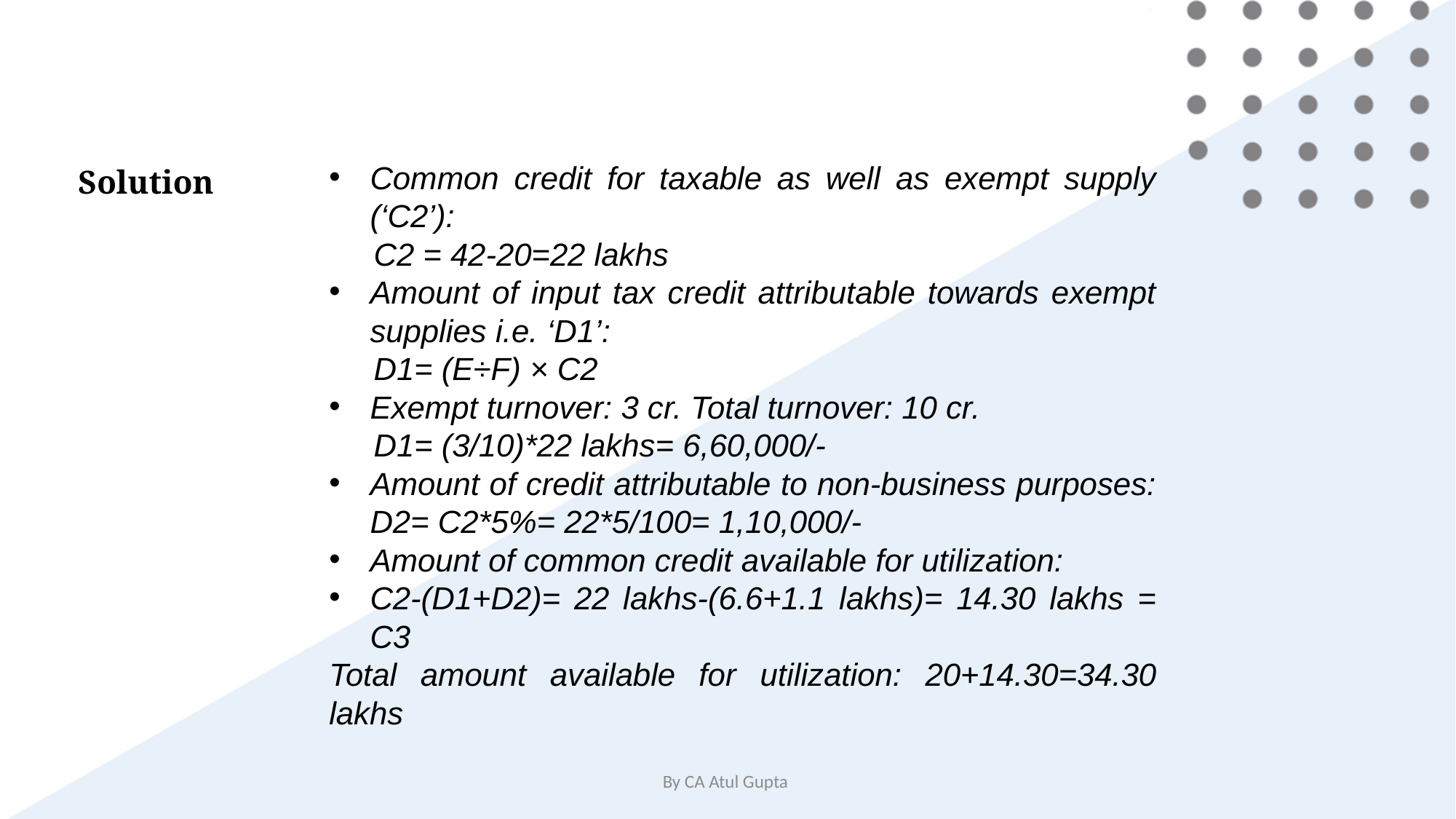

Common credit for taxable as well as exempt supply (‘C2’):
     C2 = 42-20=22 lakhs
Amount of input tax credit attributable towards exempt supplies i.e. ‘D1’:
     D1= (E÷F) × C2
Exempt turnover: 3 cr. Total turnover: 10 cr.
     D1= (3/10)*22 lakhs= 6,60,000/-
Amount of credit attributable to non-business purposes: D2= C2*5%= 22*5/100= 1,10,000/-
Amount of common credit available for utilization:
C2-(D1+D2)= 22 lakhs-(6.6+1.1 lakhs)= 14.30 lakhs = C3
Total amount available for utilization: 20+14.30=34.30 lakhs

Solution
By CA Atul Gupta